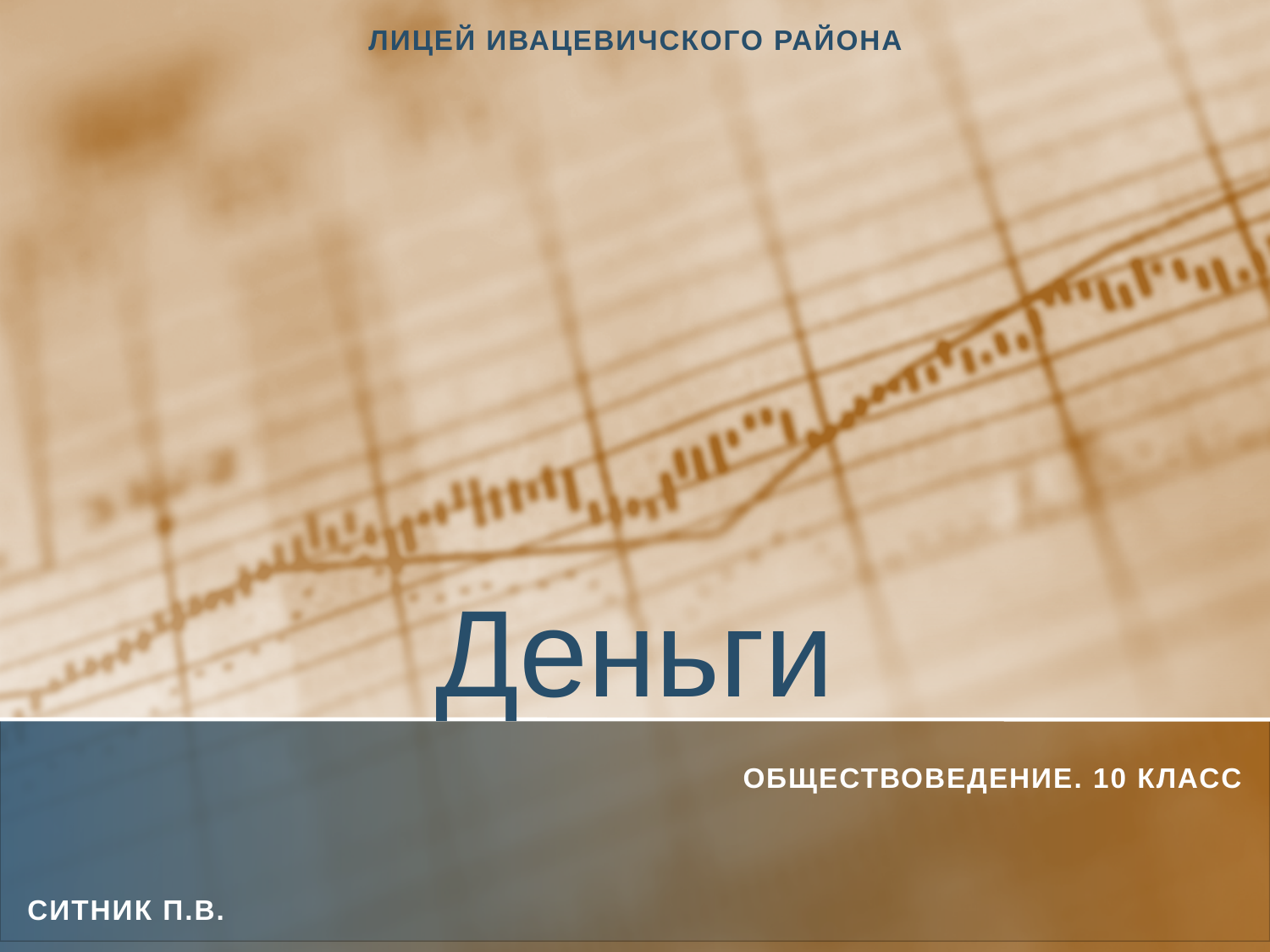

Лицей Ивацевичского района
# Деньги
Обществоведение. 10 класс
Ситник П.В.